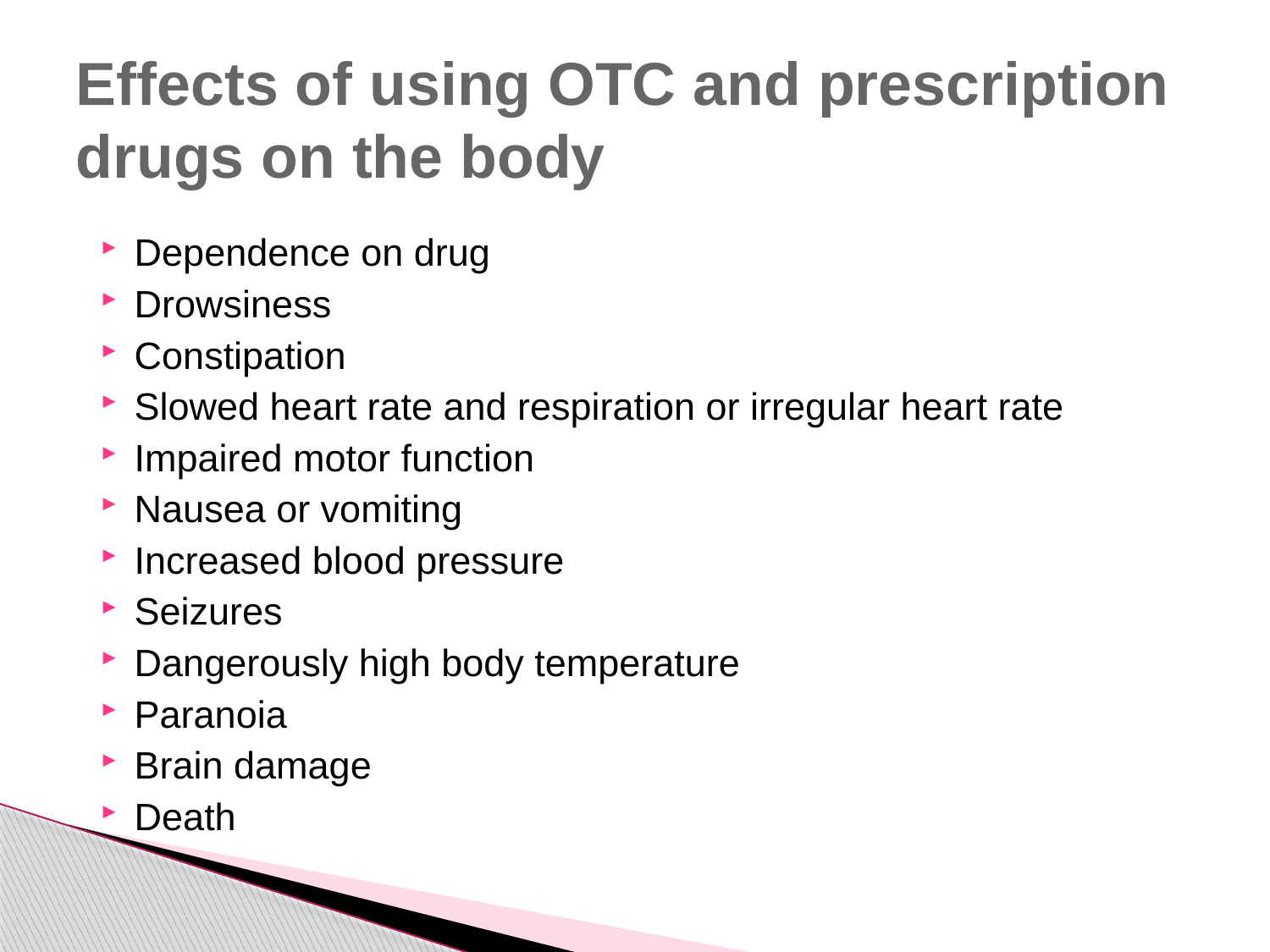

# Effects of using OTC and prescription drugs on the body
Dependence on drug
Drowsiness
Constipation
Slowed heart rate and respiration or irregular heart rate
Impaired motor function
Nausea or vomiting
Increased blood pressure
Seizures
Dangerously high body temperature
Paranoia
Brain damage
Death